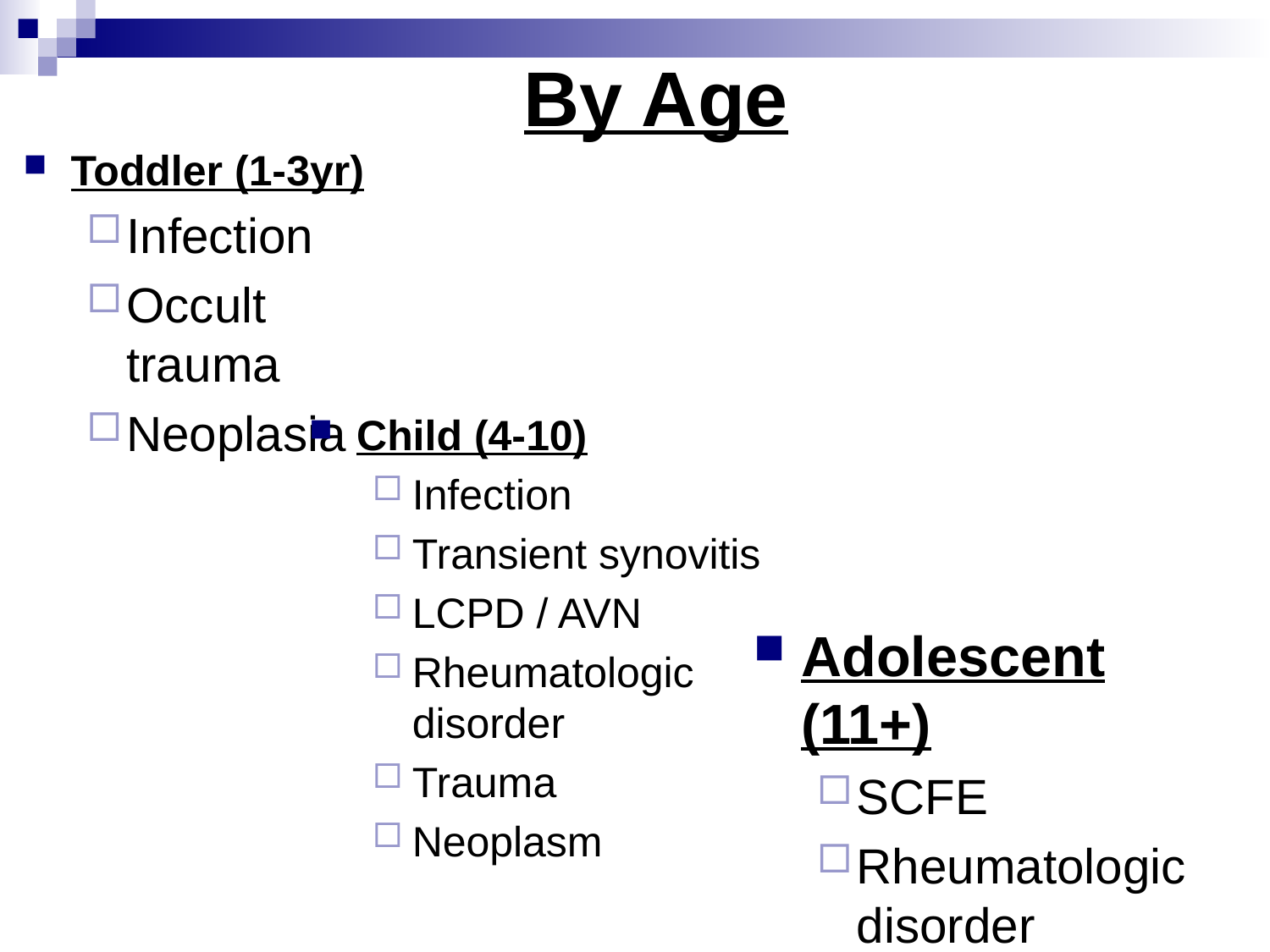

# By Age
Toddler (1-3yr)
Infection
Occult trauma
Neoplasia
Child (4-10)
Infection
Transient synovitis
LCPD / AVN
Rheumatologic disorder
Trauma
Neoplasm
Adolescent (11+)
SCFE
Rheumatologic disorder
Trauma